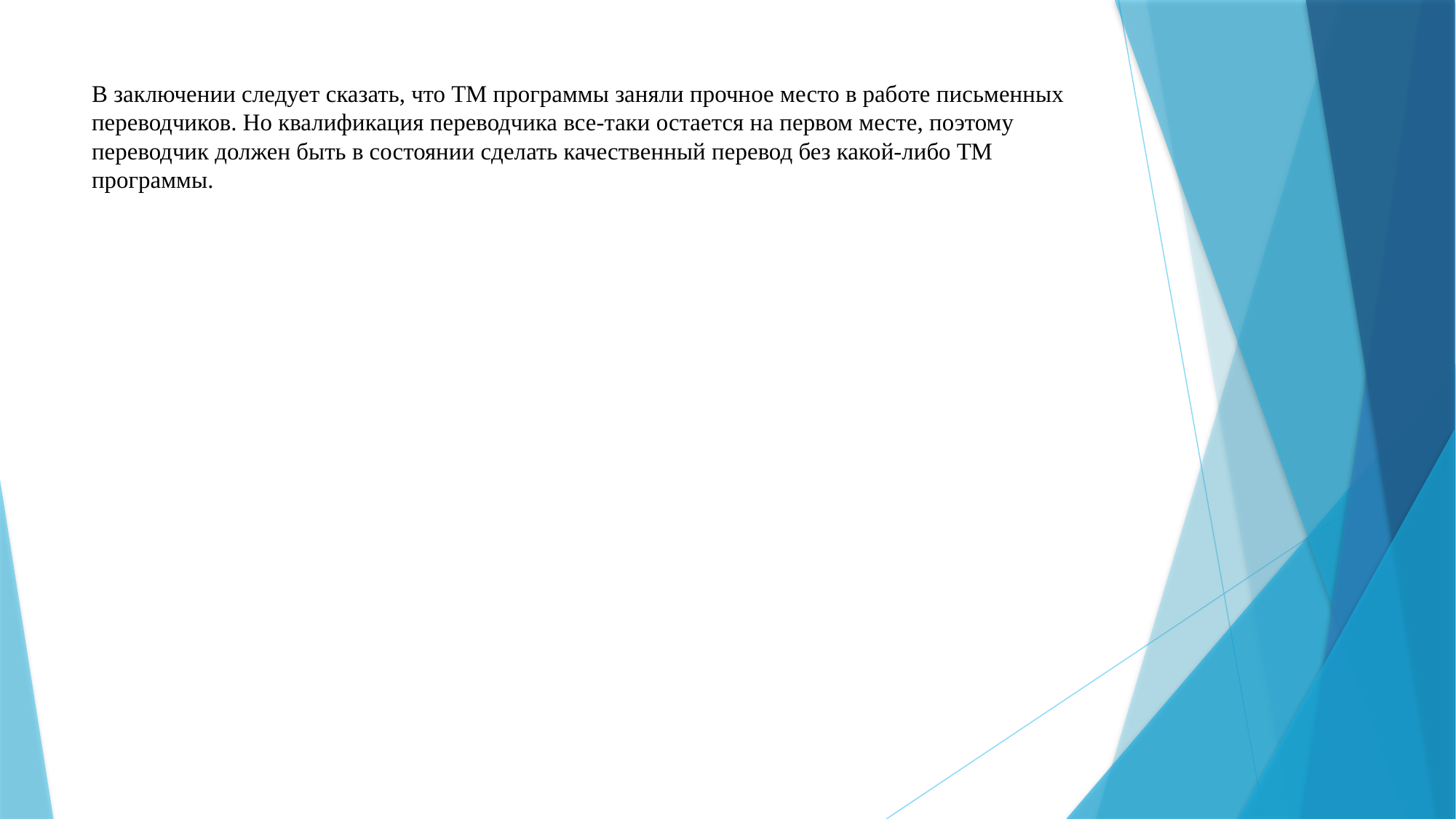

# В заключении следует сказать, что ТМ программы заняли прочное место в работе письменных переводчиков. Но квалификация переводчика все-таки остается на первом месте, поэтому переводчик должен быть в состоянии сделать качественный перевод без какой-либо ТМ программы.